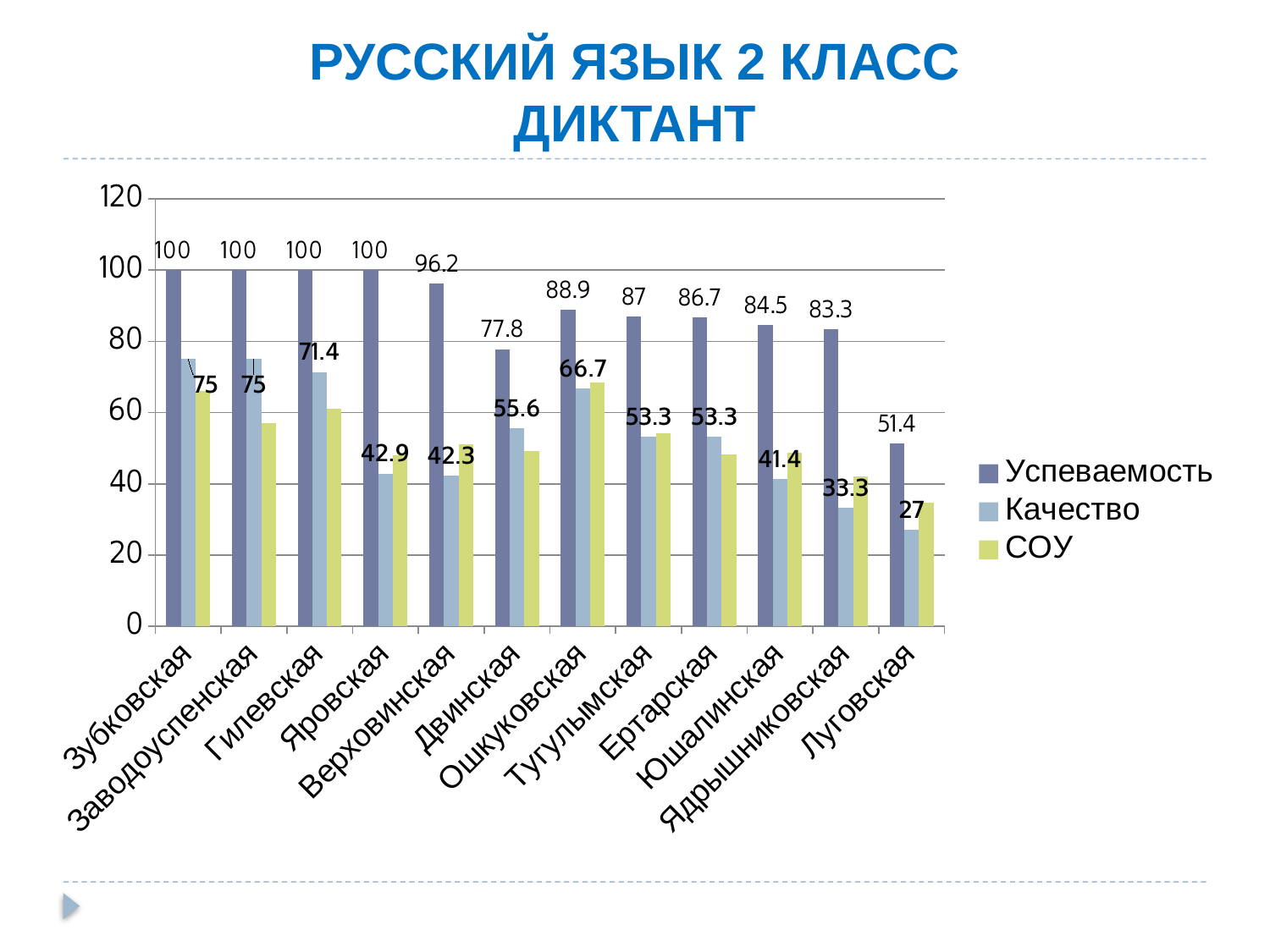

# РУССКИЙ ЯЗЫК 2 КЛАСС ДИКТАНТ

### Chart

| Category | Успеваемость | Качество | СОУ |
|---|---|---|---|
| Зубковская | 100.0 | 75.0 | 66.0 |
| Заводоуспенская | 100.0 | 75.0 | 57.0 |
| Гилевская | 100.0 | 71.4 | 61.1 |
| Яровская | 100.0 | 42.9 | 48.0 |
| Верховинская | 96.2 | 42.3 | 51.2 |
| Двинская | 77.8 | 55.6 | 49.3 |
| Ошкуковская | 88.9 | 66.7 | 68.4 |
| Тугулымская | 87.0 | 53.3 | 54.2 |
| Ертарская | 86.7 | 53.3 | 48.3 |
| Юшалинская | 84.5 | 41.4 | 48.8 |
| Ядрышниковская | 83.3 | 33.3 | 42.0 |
| Луговская | 51.4 | 27.0 | 34.8 |